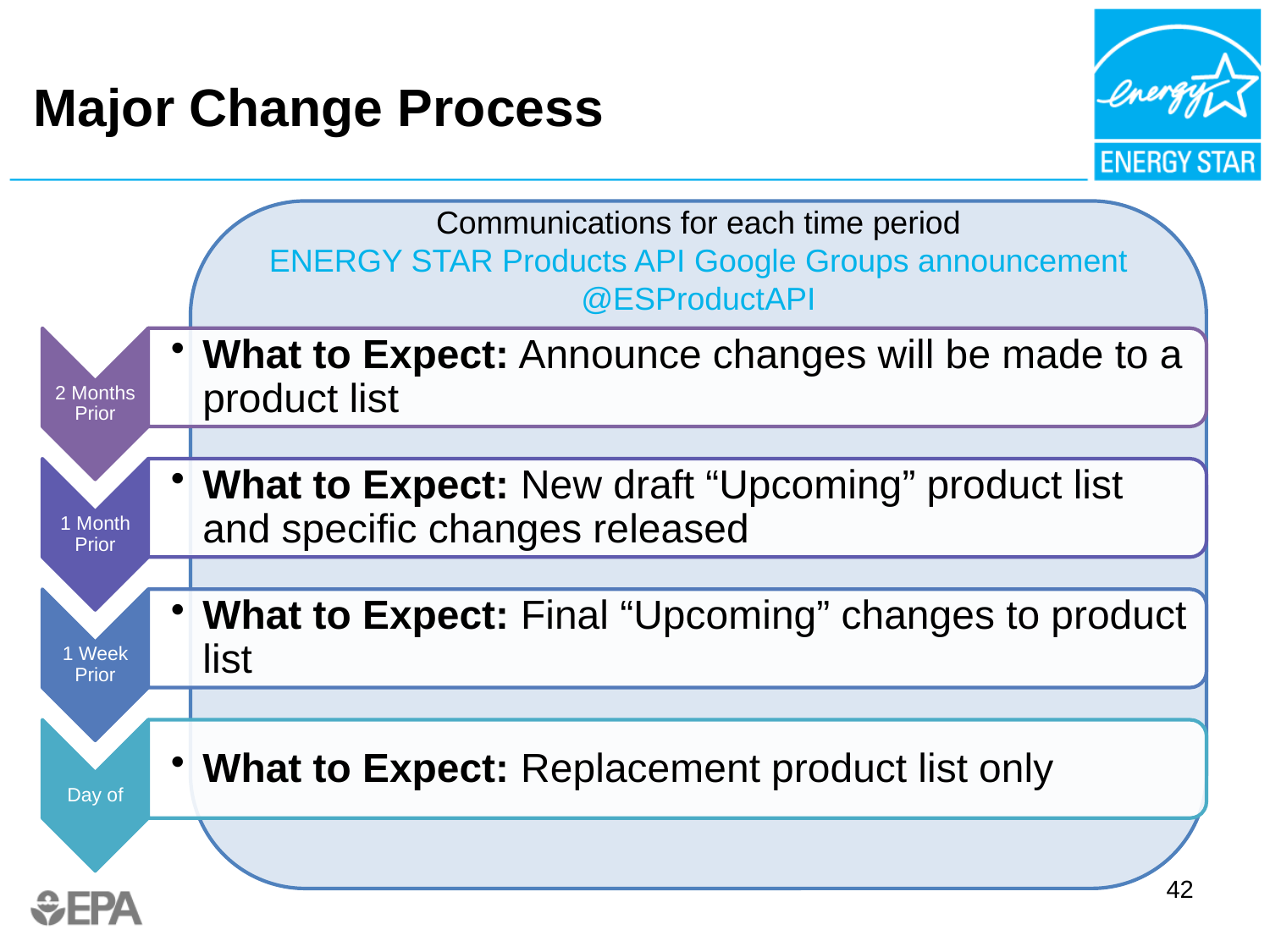

# Major Change Process
Communications for each time period
ENERGY STAR Products API Google Groups announcement @ESProductAPI

2 Months Prior
What to Expect: Announce changes will be made to a product list
1 Month Prior
What to Expect: New draft “Upcoming” product list and specific changes released
1 Week Prior
What to Expect: Final “Upcoming” changes to product list
Day of
What to Expect: Replacement product list only
42